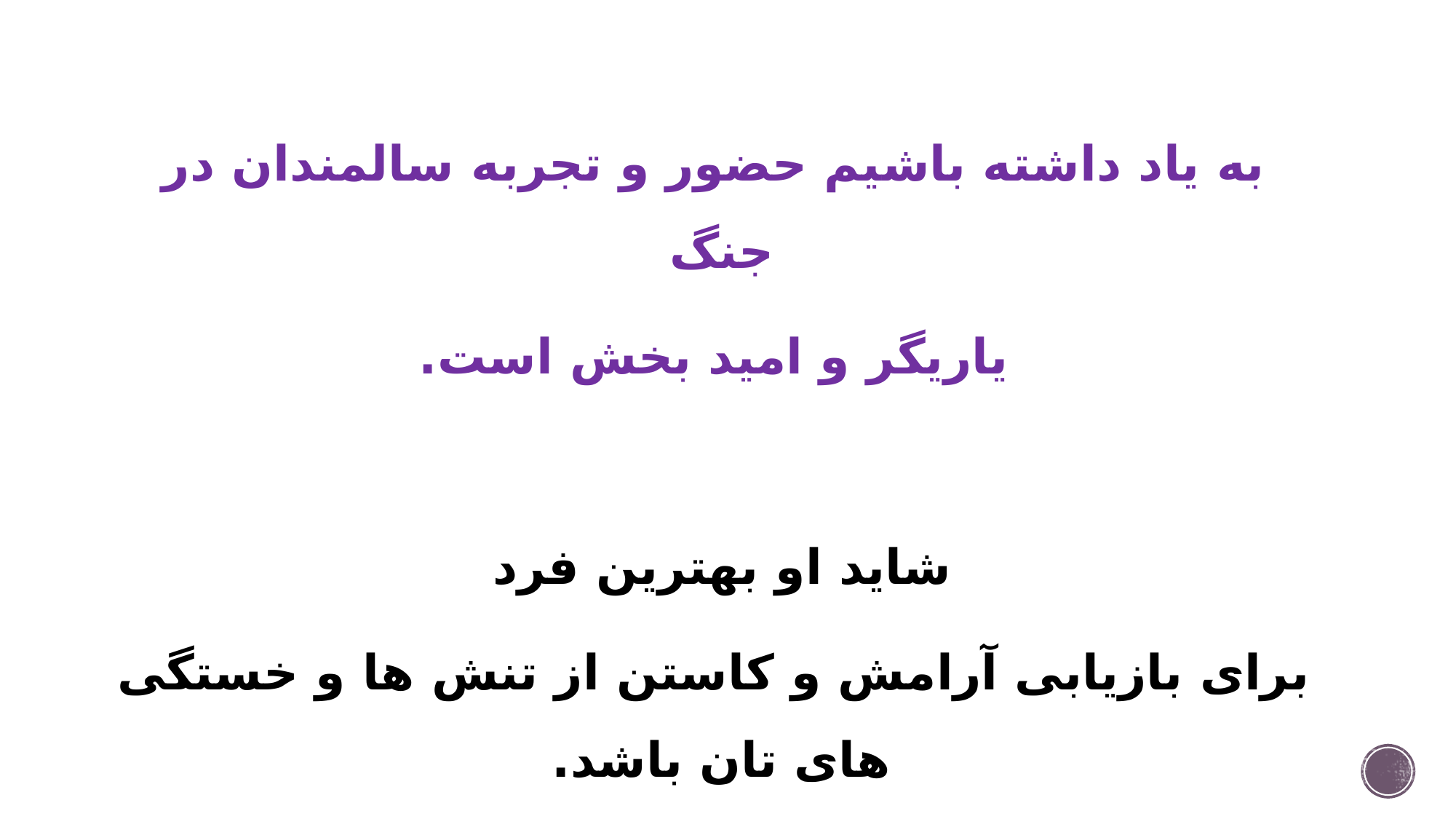

به یاد داشته باشیم حضور و تجربه سالمندان در جنگ
یاریگر و امید بخش است.

شاید او بهترین فرد
برای بازیابی آرامش و کاستن از تنش ها و خستگی های تان باشد.